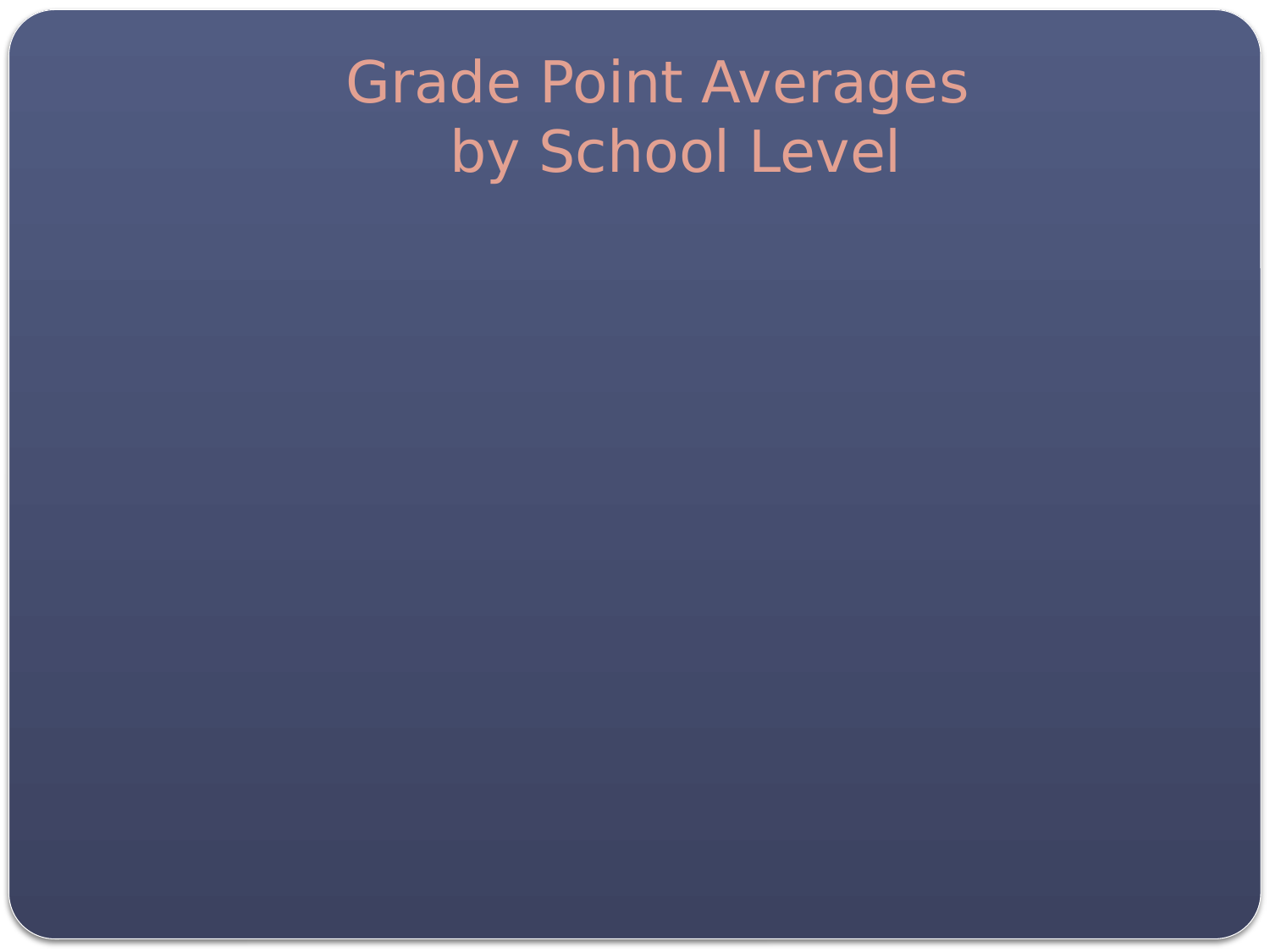

# Grade Point Averages by School Level